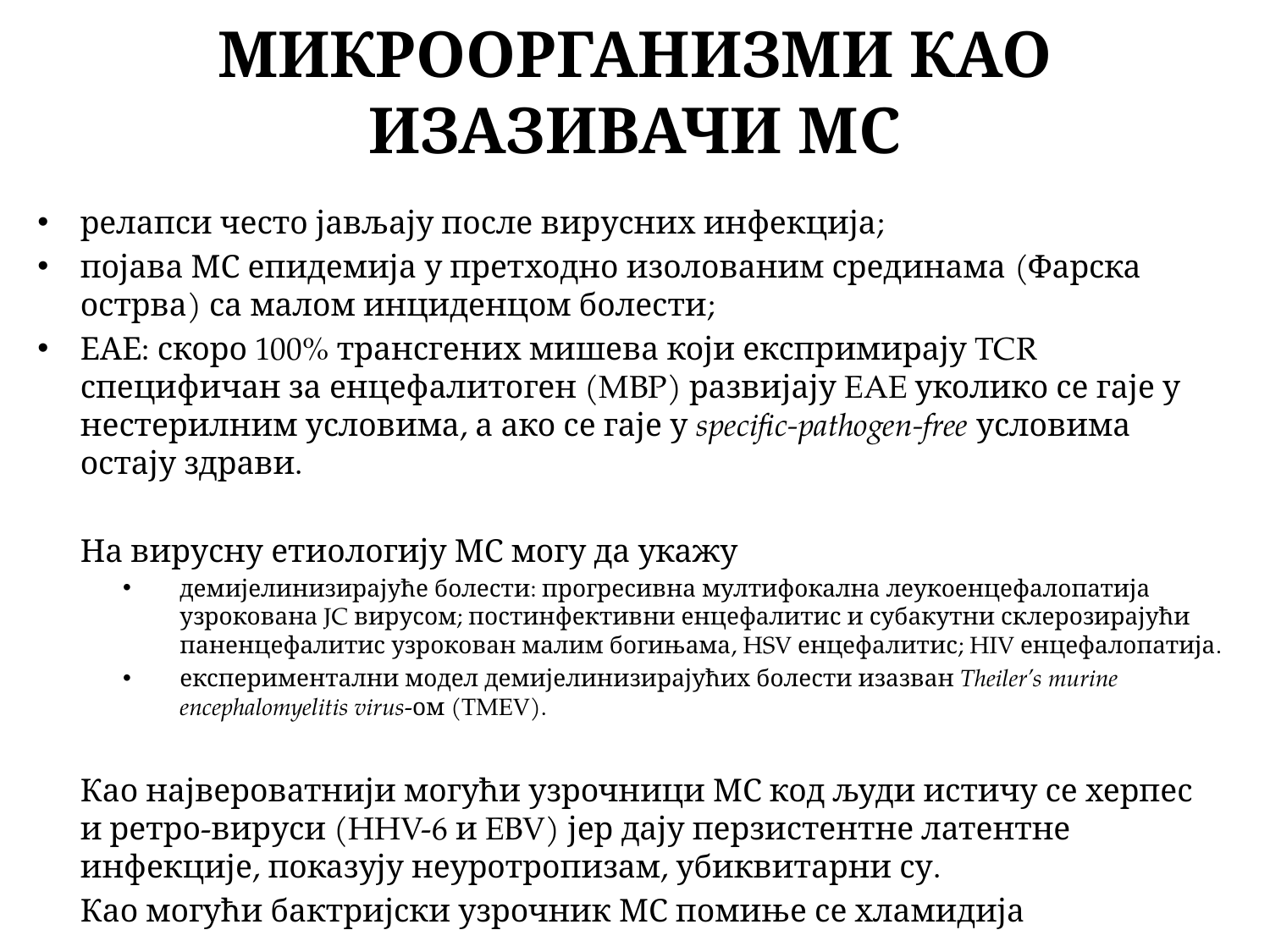

# МИКРООРГАНИЗМИ КАО ИЗАЗИВАЧИ МС
релапси често јављају после вирусних инфекција;
појава МС епидемија у претходно изолованим срединама (Фарска острва) са малом инциденцом болести;
ЕАЕ: скоро 100% трансгених мишева који експримирају TCR специфичан за енцефалитоген (MBP) развијају EAE уколико се гаје у нестерилним условима, а ако се гаје у specific-pathogen-free условима остају здрави.

На вирусну етиологију МС могу да укажу
демијелинизирајуће болести: прогресивна мултифокална леукоенцефалопатија узрокована JC вирусом; постинфективни енцефалитис и субакутни склерозирајући паненцефалитис узрокован малим богињама, HSV енцефалитис; HIV енцефалопатија.
експериментални модел демијелинизирајућих болести изазван Theiler’s murine encephalomyelitis virus-ом (TMEV).

Као највероватнији могући узрочници МС код људи истичу се херпес и ретро-вируси (HHV-6 и EBV) јер дају перзистентне латентне инфекције, показују неуротропизам, убиквитарни су.
Као могући бактријски узрочник МС помиње се хламидија